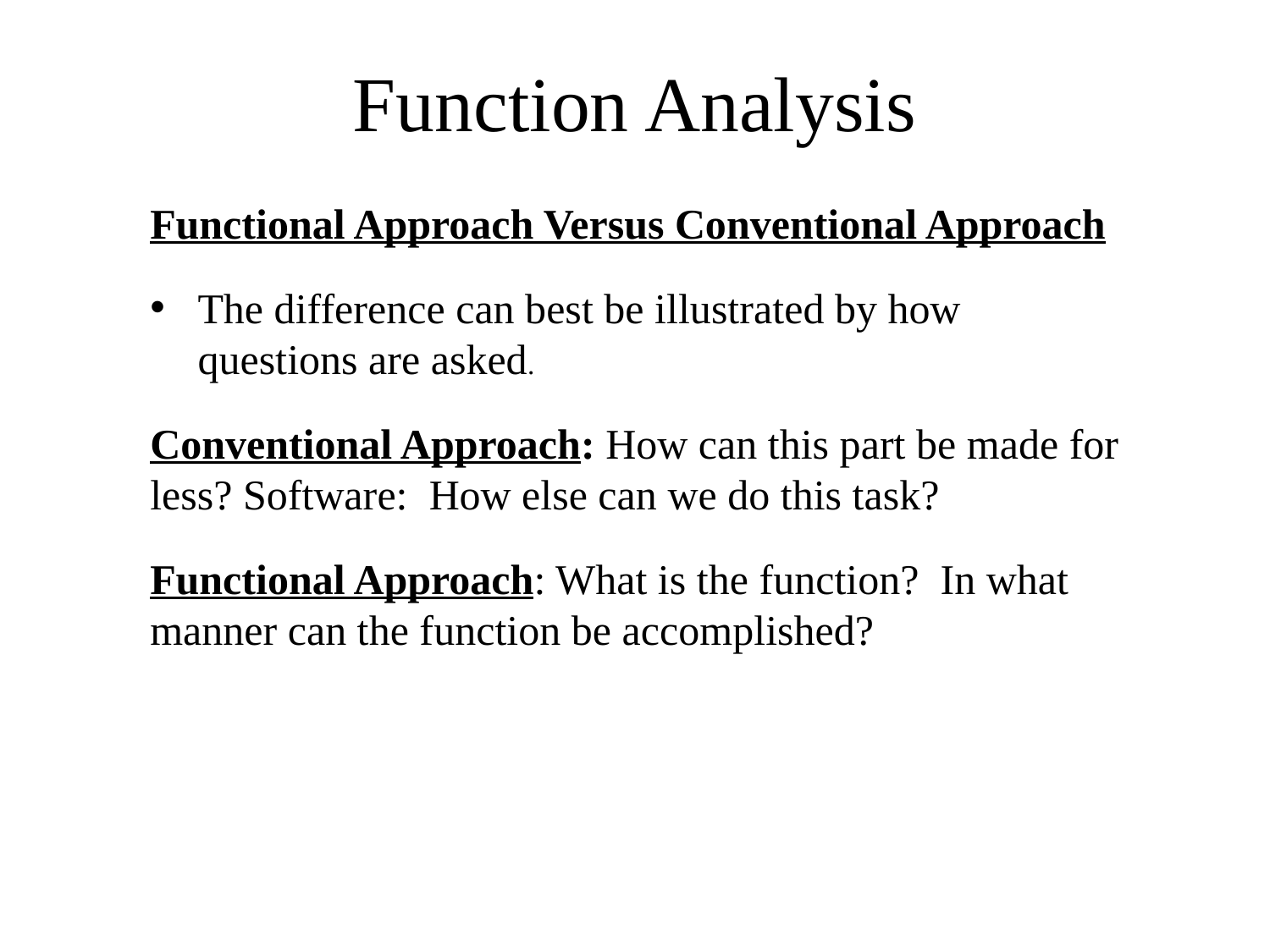

# Function Analysis
Functional Approach Versus Conventional Approach

The difference can best be illustrated by how questions are asked.

Conventional Approach: How can this part be made for less? Software:  How else can we do this task?

Functional Approach: What is the function?  In what manner can the function be accomplished?